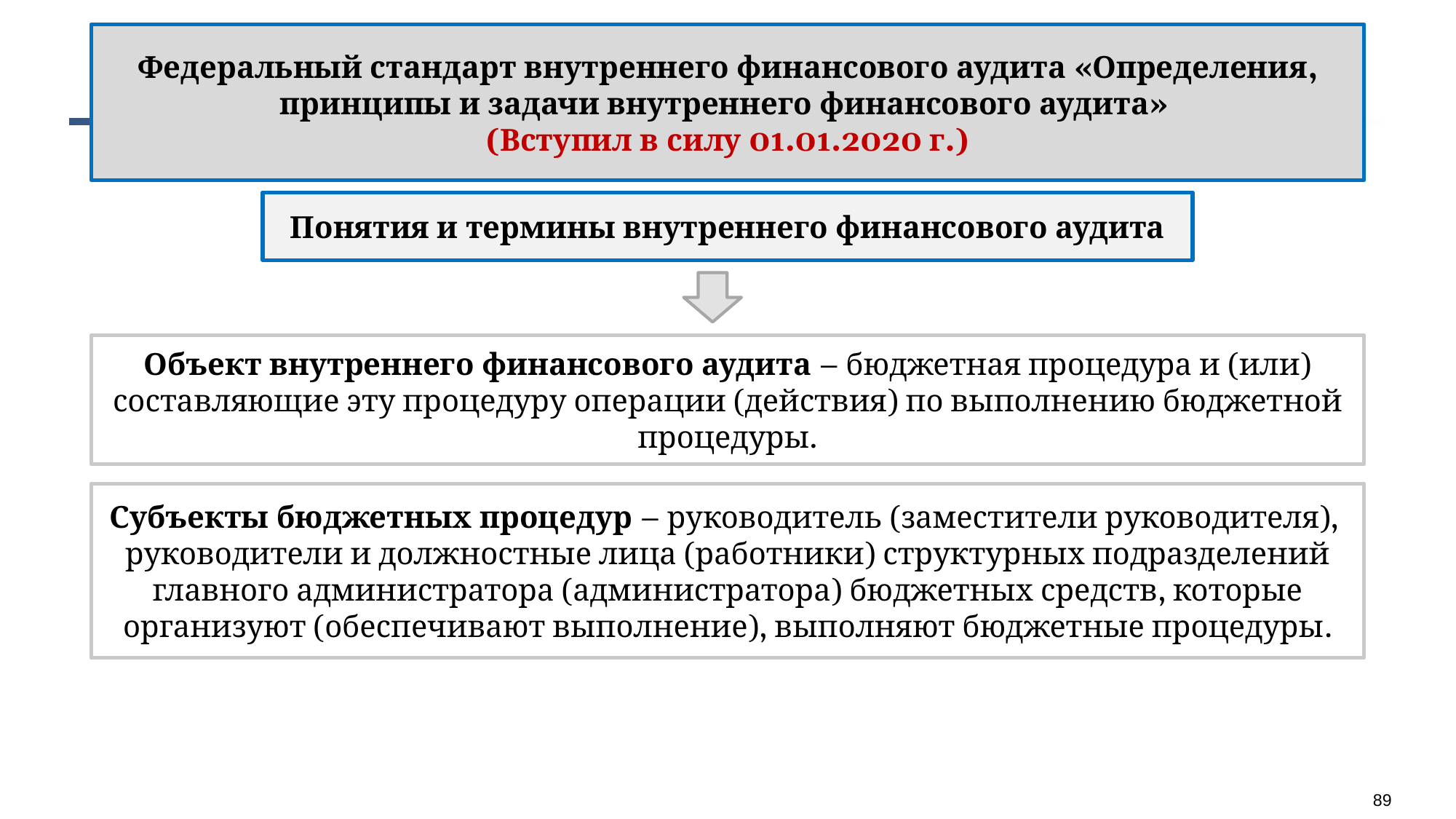

Федеральный стандарт внутреннего финансового аудита «Определения, принципы и задачи внутреннего финансового аудита»
(Вступил в силу 01.01.2020 г.)
Понятия и термины внутреннего финансового аудита

Объект внутреннего финансового аудита – бюджетная процедура и (или) составляющие эту процедуру операции (действия) по выполнению бюджетной процедуры.
Субъекты бюджетных процедур – руководитель (заместители руководителя),  руководители и должностные лица (работники) структурных подразделений главного администратора (администратора) бюджетных средств, которые организуют (обеспечивают выполнение), выполняют бюджетные процедуры.